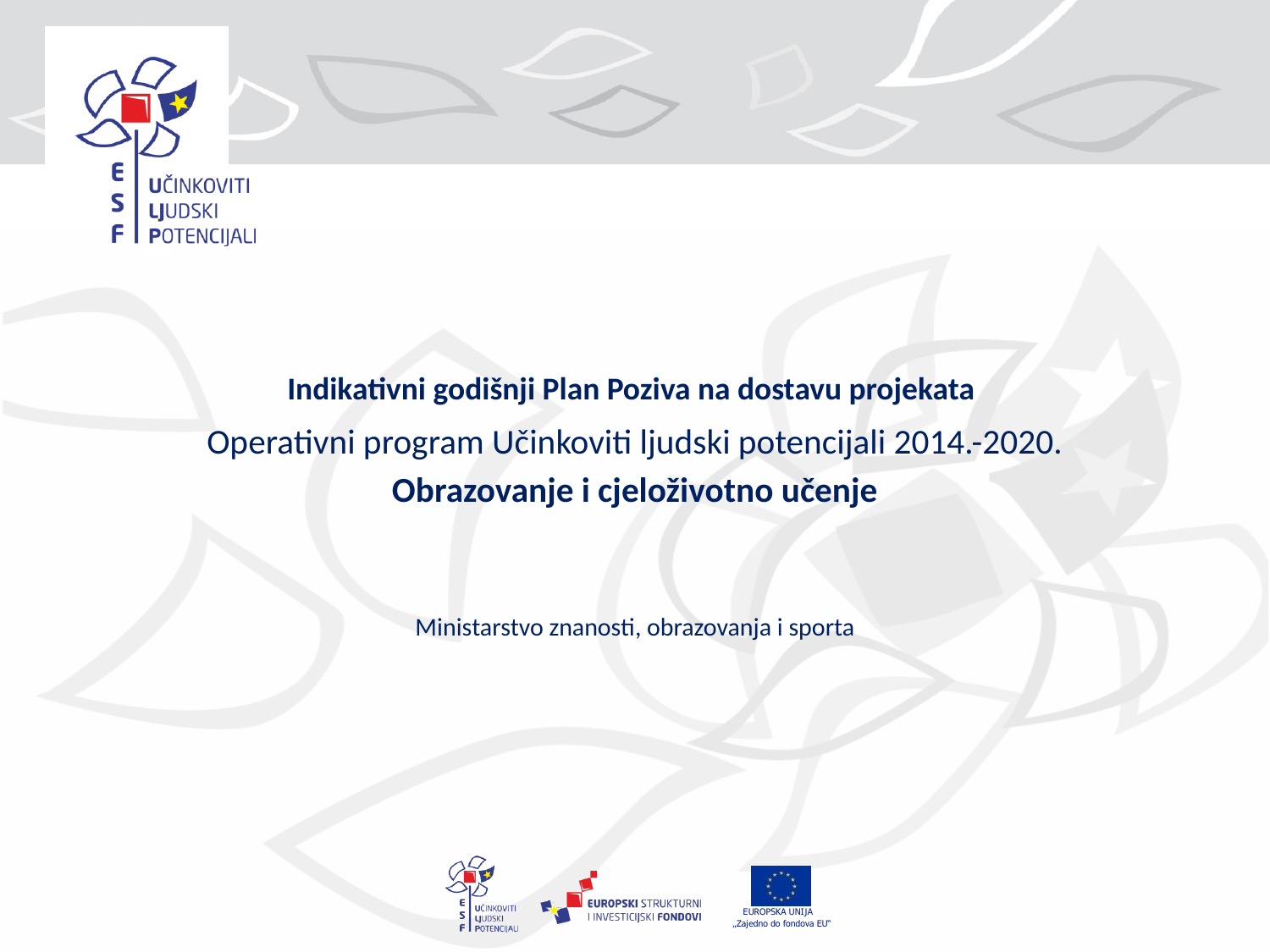

# Indikativni godišnji Plan Poziva na dostavu projekata
Operativni program Učinkoviti ljudski potencijali 2014.-2020.
Obrazovanje i cjeloživotno učenje

Ministarstvo znanosti, obrazovanja i sporta